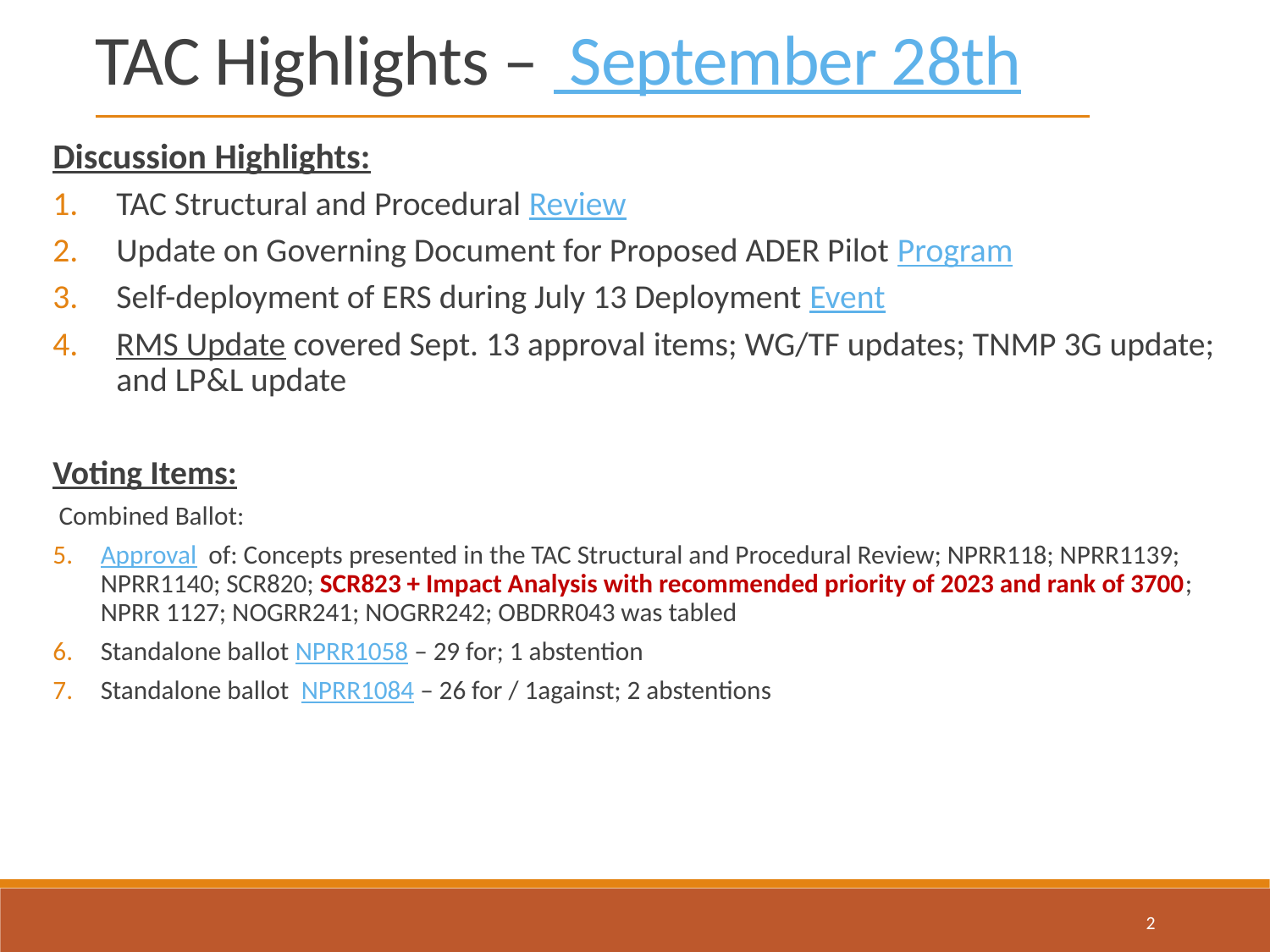

TAC Highlights –  September 28th
Discussion Highlights:
TAC Structural and Procedural Review
Update on Governing Document for Proposed ADER Pilot Program
Self-deployment of ERS during July 13 Deployment Event
RMS Update covered Sept. 13 approval items; WG/TF updates; TNMP 3G update; and LP&L update

Voting Items:
 Combined Ballot:
Approval  of: Concepts presented in the TAC Structural and Procedural Review; NPRR118; NPRR1139; NPRR1140; SCR820; SCR823 + Impact Analysis with recommended priority of 2023 and rank of 3700; NPRR 1127; NOGRR241; NOGRR242; OBDRR043 was tabled
Standalone ballot NPRR1058 – 29 for; 1 abstention
Standalone ballot  NPRR1084 – 26 for / 1against; 2 abstentions

2